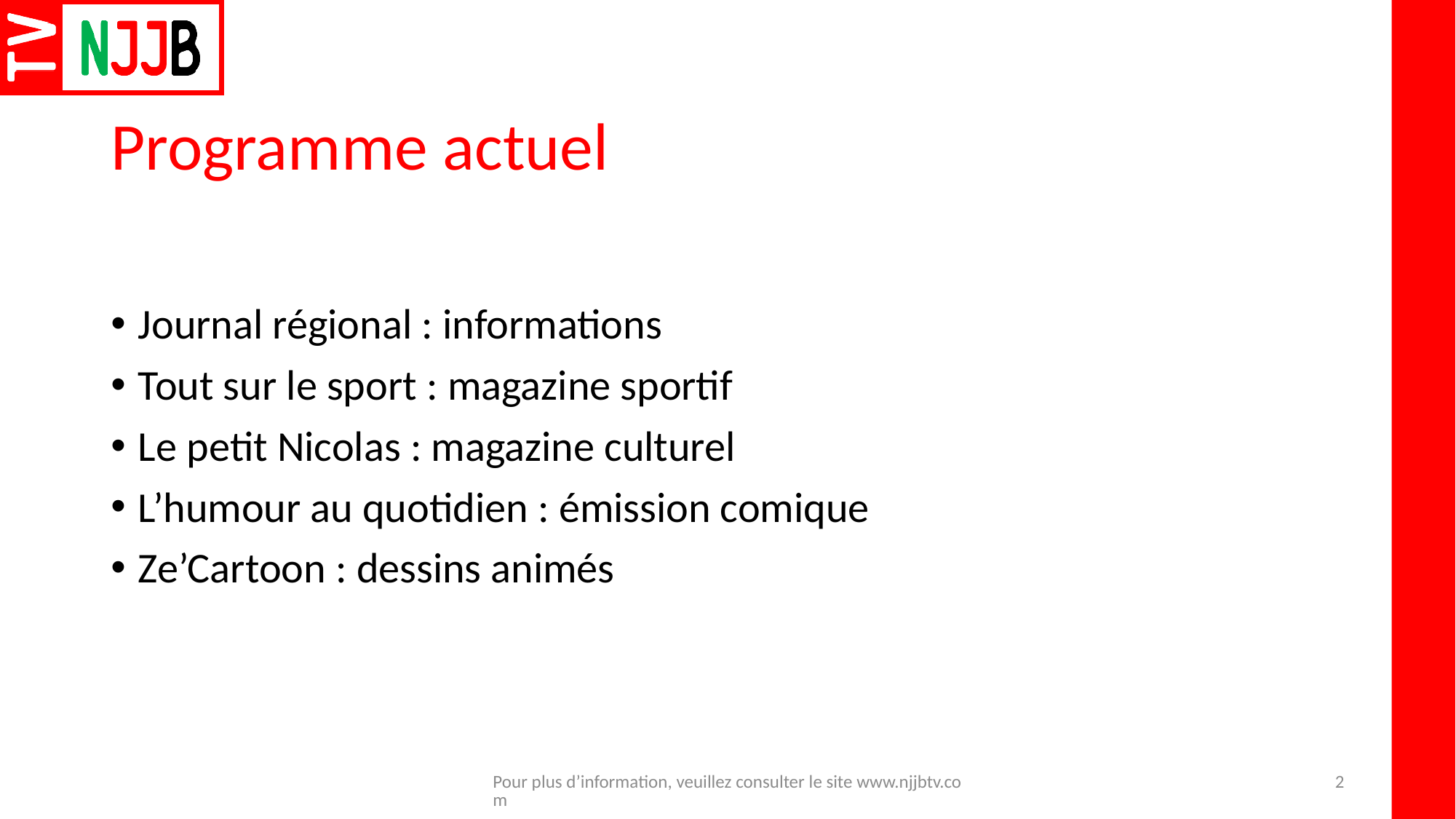

# Programme actuel
Journal régional : informations
Tout sur le sport : magazine sportif
Le petit Nicolas : magazine culturel
L’humour au quotidien : émission comique
Ze’Cartoon : dessins animés

Pour plus d’information, veuillez consulter le site www.njjbtv.com
2